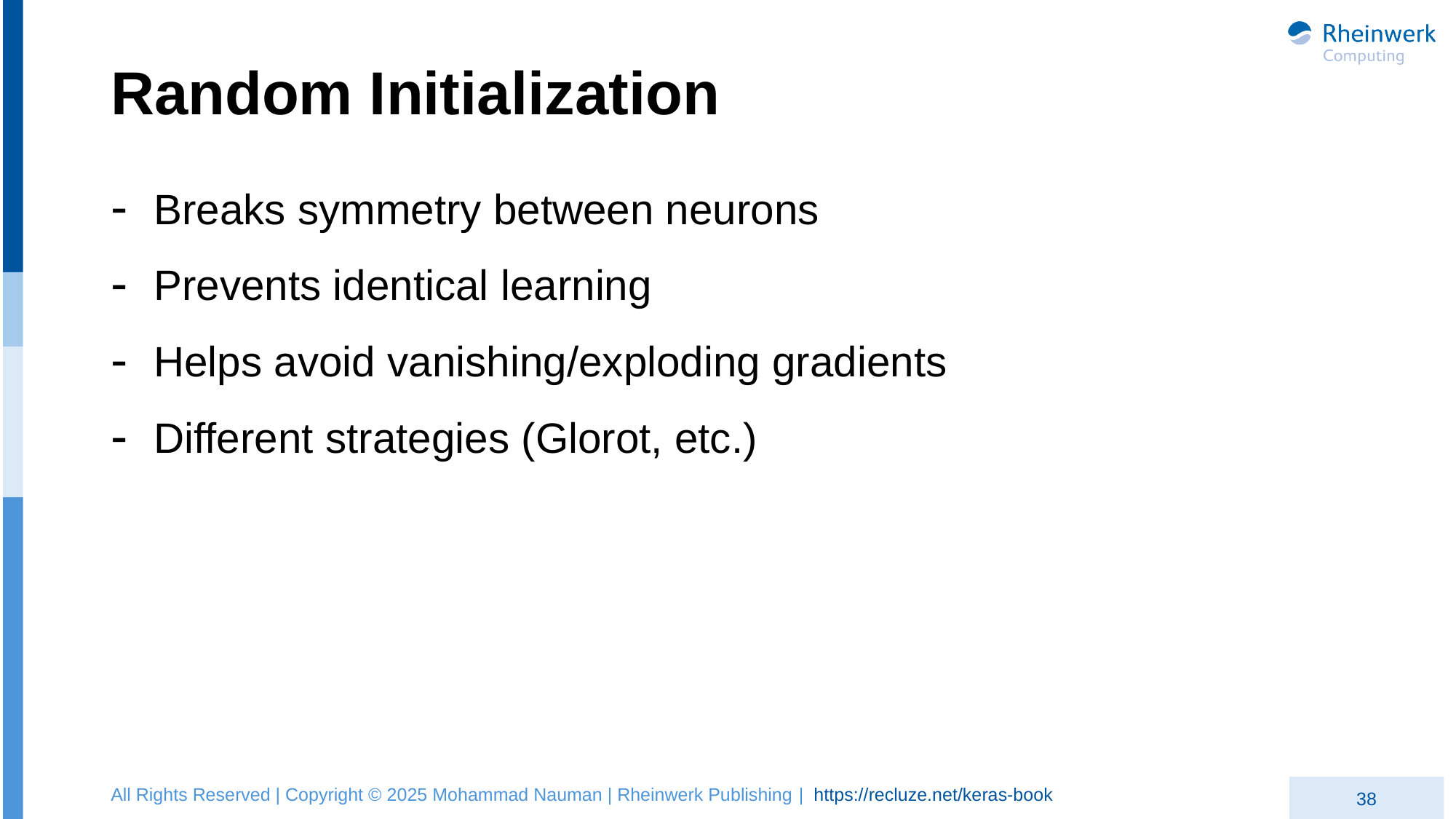

# Random Initialization
Breaks symmetry between neurons
Prevents identical learning
Helps avoid vanishing/exploding gradients
Different strategies (Glorot, etc.)